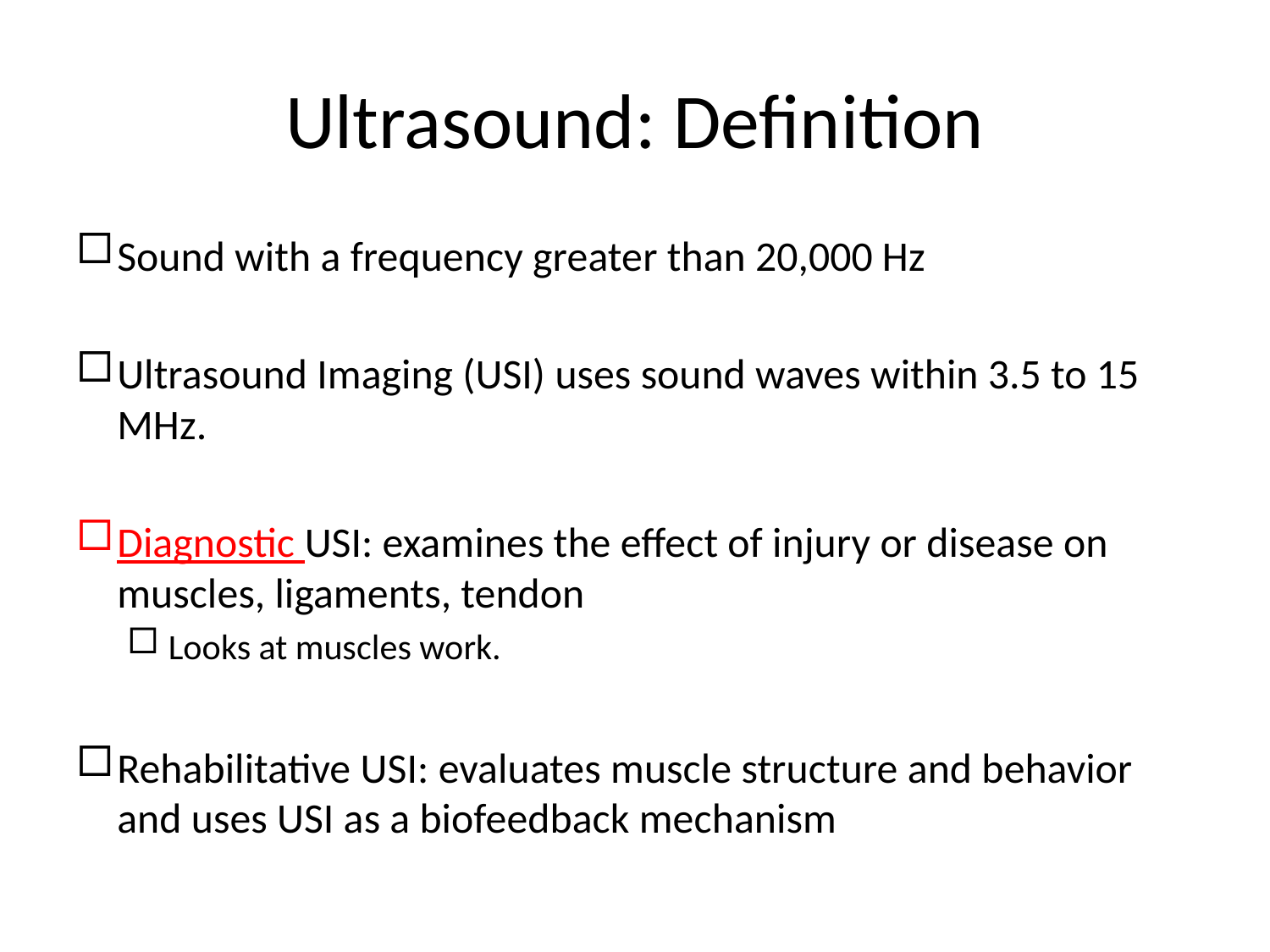

# Ultrasound: Definition
Sound with a frequency greater than 20,000 Hz

Ultrasound Imaging (USI) uses sound waves within 3.5 to 15 MHz.

Diagnostic USI: examines the effect of injury or disease on muscles, ligaments, tendon
Looks at muscles work.

Rehabilitative USI: evaluates muscle structure and behavior and uses USI as a biofeedback mechanism